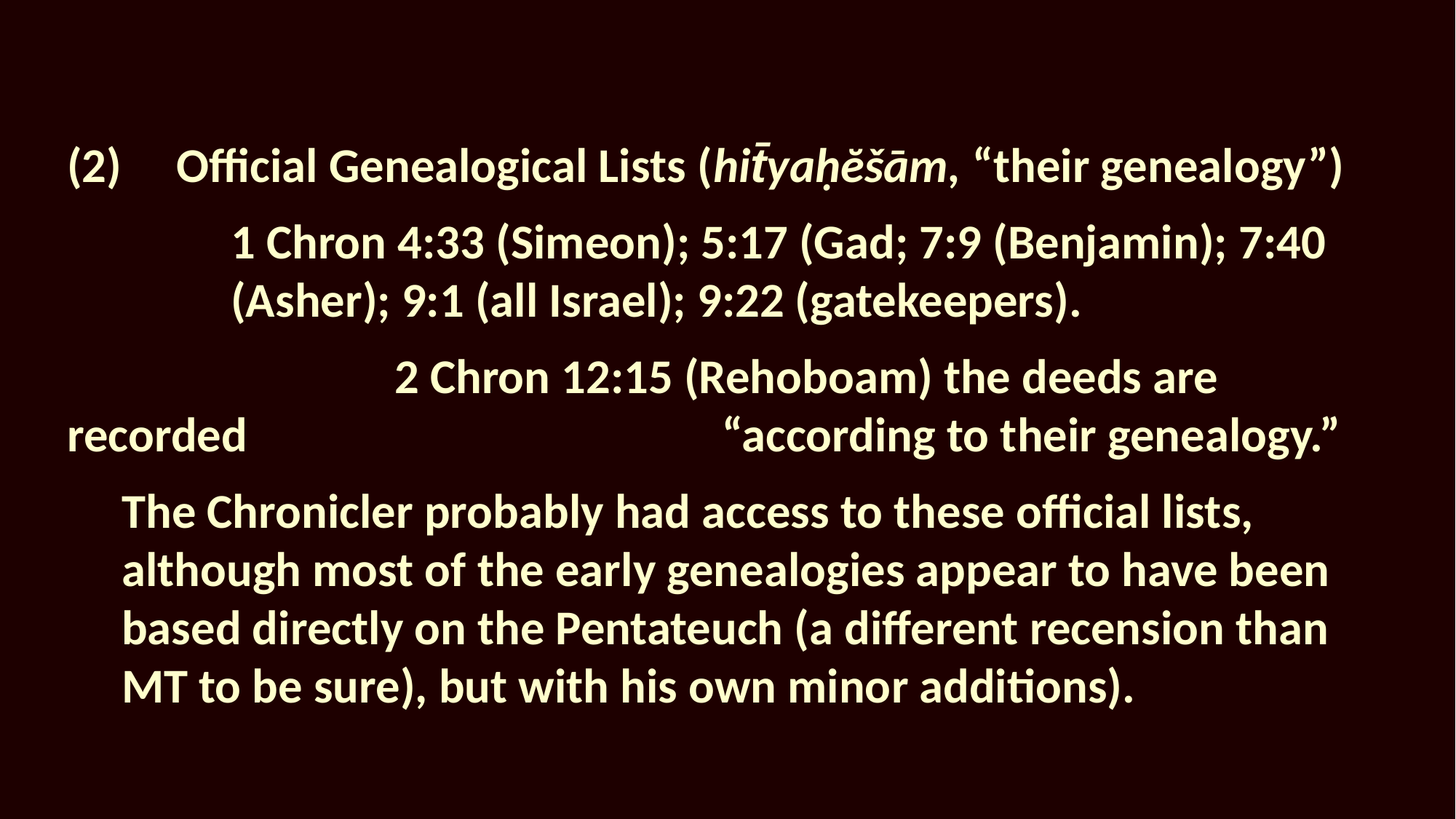

(2)	Official Genealogical Lists (hit̄yaḥĕšām, “their genealogy”)
	1 Chron 4:33 (Simeon); 5:17 (Gad; 7:9 (Benjamin); 7:40 	(Asher); 9:1 (all Israel); 9:22 (gatekeepers).
			2 Chron 12:15 (Rehoboam) the deeds are recorded 					“according to their genealogy.”
The Chronicler probably had access to these official lists, although most of the early genealogies appear to have been based directly on the Pentateuch (a different recension than MT to be sure), but with his own minor additions).